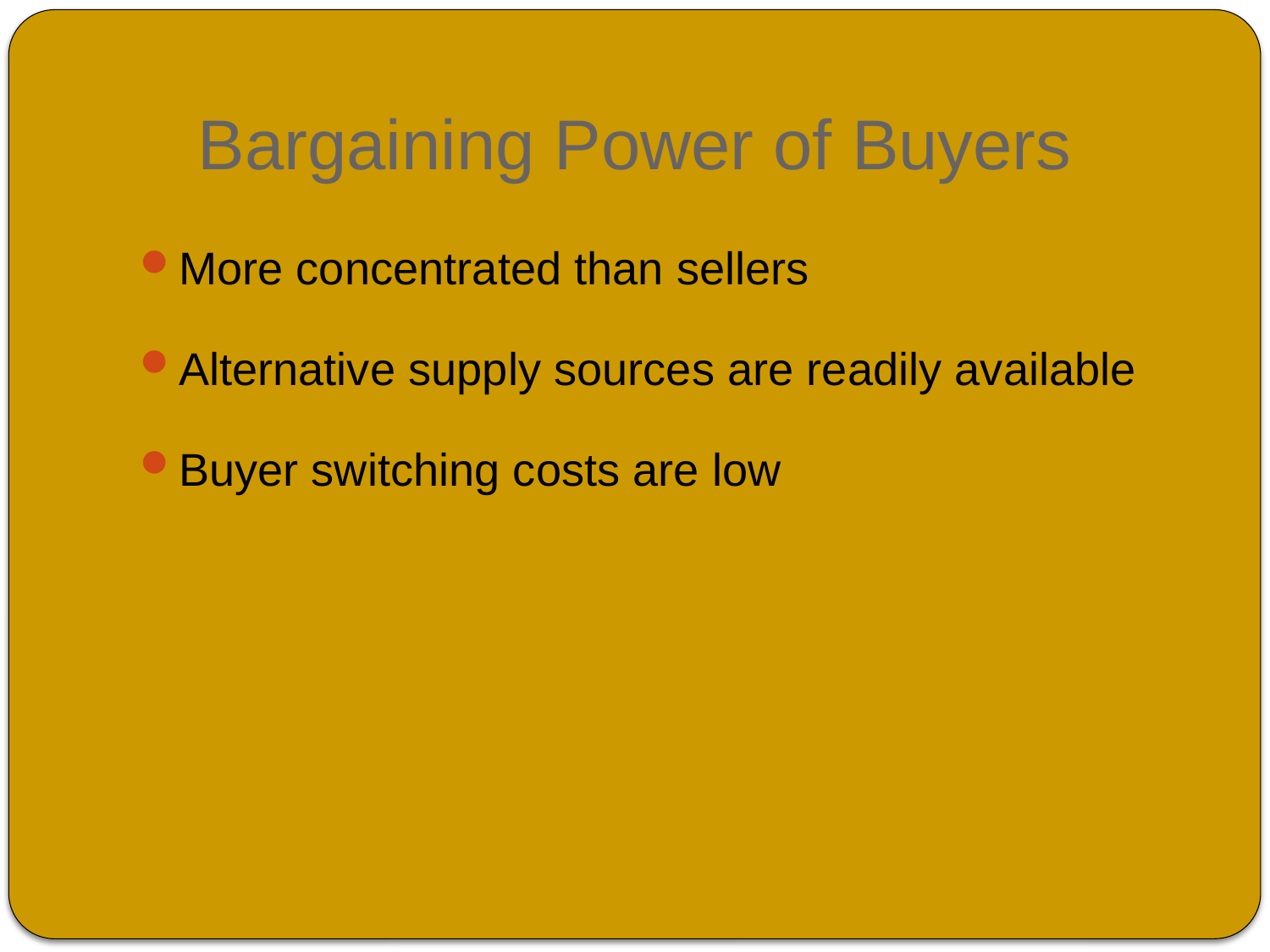

# Bargaining Power of Buyers
More concentrated than sellers

Alternative supply sources are readily available

Buyer switching costs are low